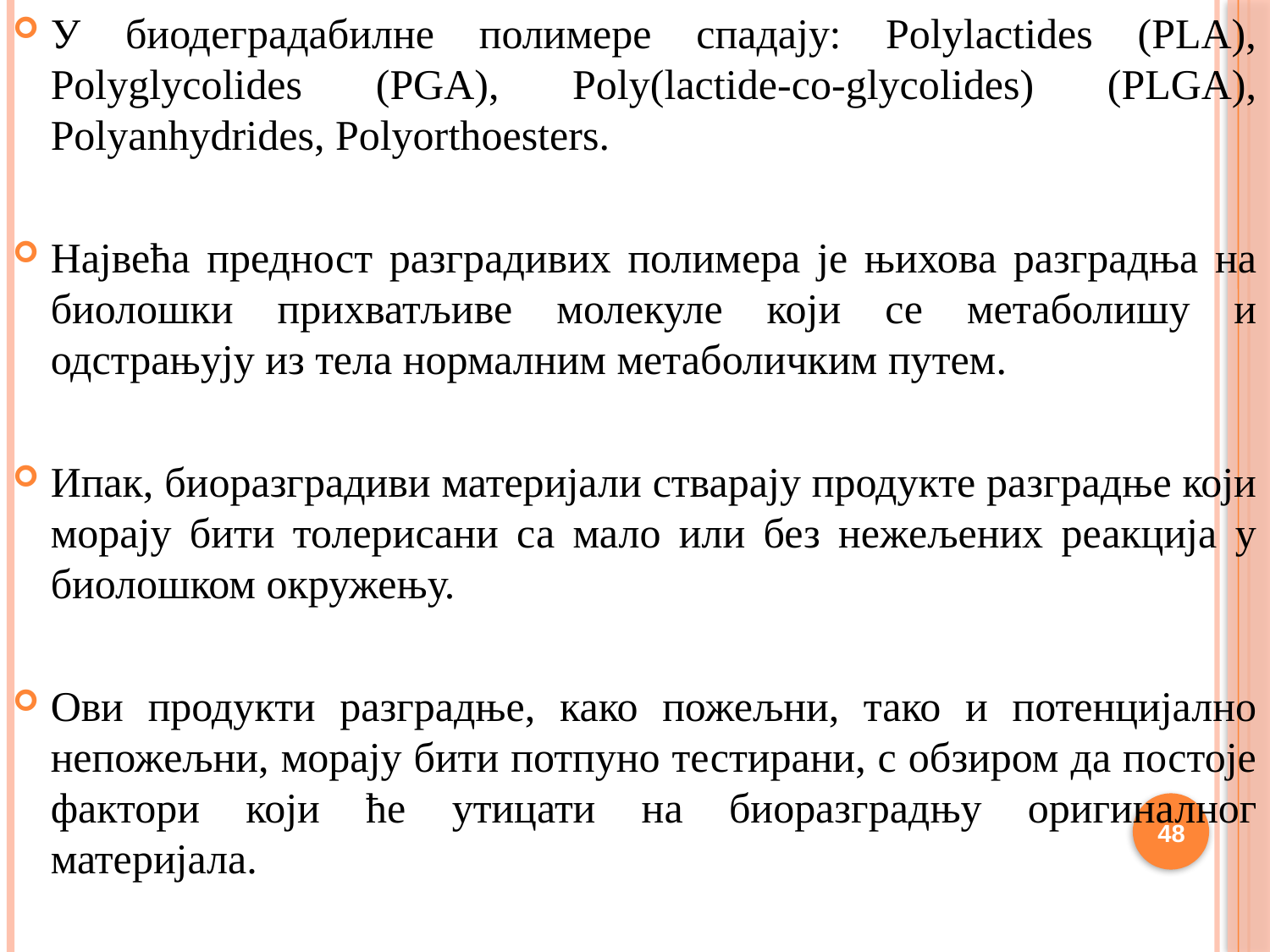

У биодеградабилне полимере спадају: Polylactides (PLA), Polyglycolides (PGA), Poly(lactide-co-glycolides) (PLGA), Polyanhydrides, Polyorthoesters.

Највећа предност разградивих полимера је њихова разградња на биолошки прихватљиве молекуле који се метаболишу и одстрањују из тела нормалним метаболичким путем.

Ипак, биоразградиви материјали стварају продукте разградње који морају бити толерисани са мало или без нежељених реакција у биолошком окружењу.

Ови продукти разградње, како пожељни, тако и потенцијално непожељни, морају бити потпуно тестирани, с обзиром да постоје фактори који ће утицати на биоразградњу оригиналног материјала.

48